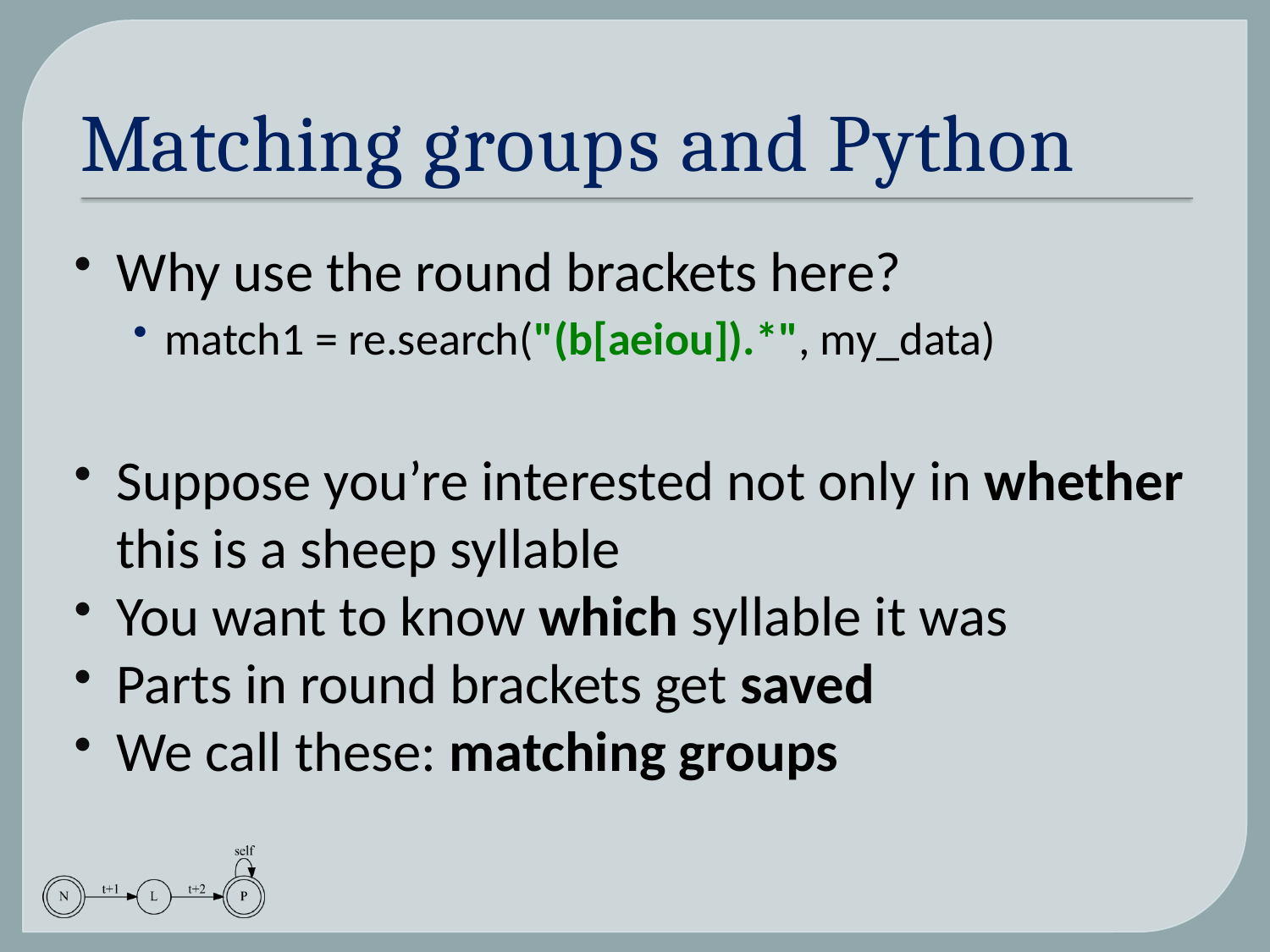

# Matching groups and Python
Why use the round brackets here?
match1 = re.search("(b[aeiou]).*", my_data)

Suppose you’re interested not only in whether this is a sheep syllable
You want to know which syllable it was
Parts in round brackets get saved
We call these: matching groups